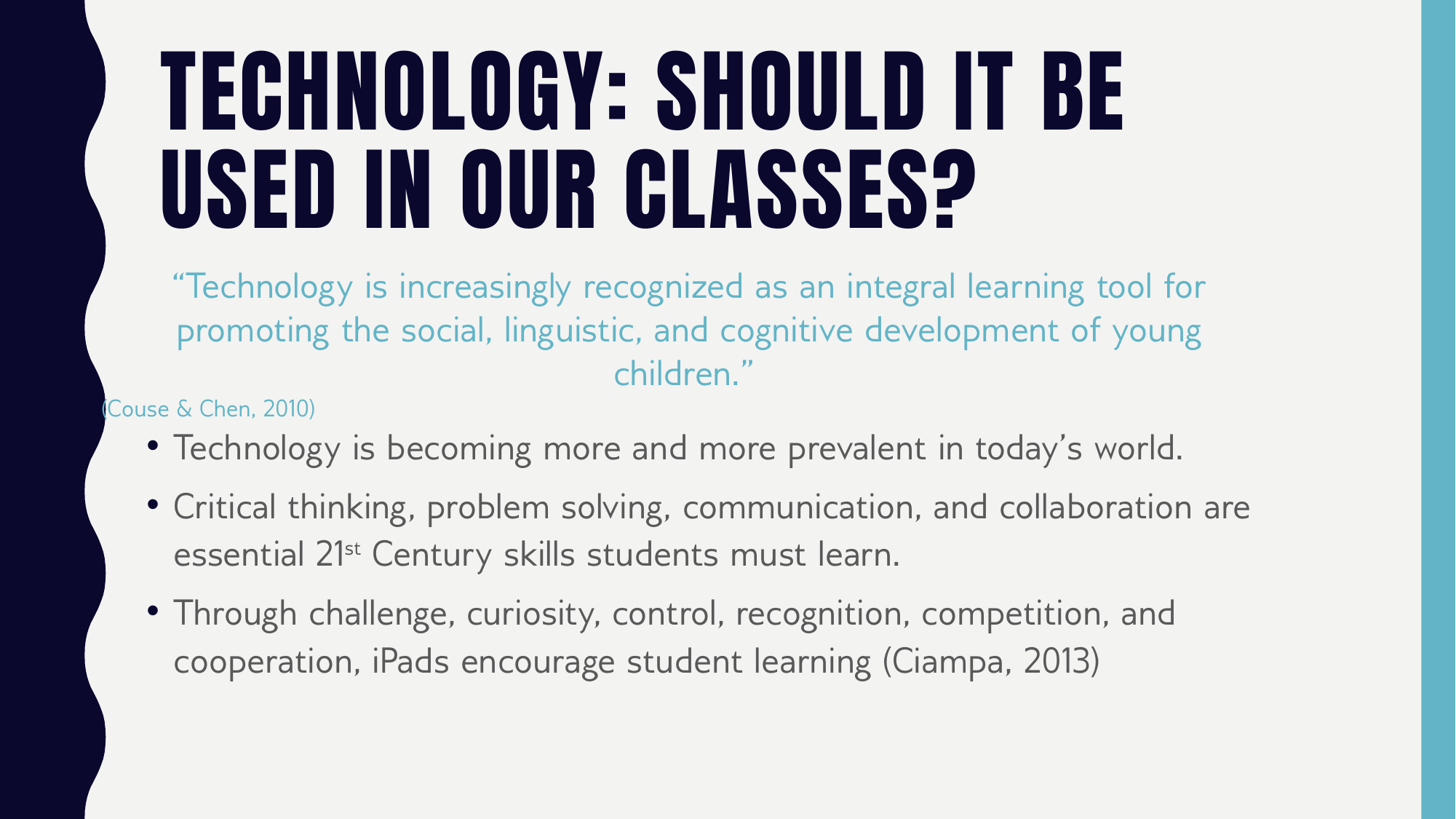

# Technology: should it be used in our classes?
“Technology is increasingly recognized as an integral learning tool for promoting the social, linguistic, and cognitive development of young children.”
(Couse & Chen, 2010)
Technology is becoming more and more prevalent in today’s world.
Critical thinking, problem solving, communication, and collaboration are essential 21st Century skills students must learn.
Through challenge, curiosity, control, recognition, competition, and cooperation, iPads encourage student learning (Ciampa, 2013)